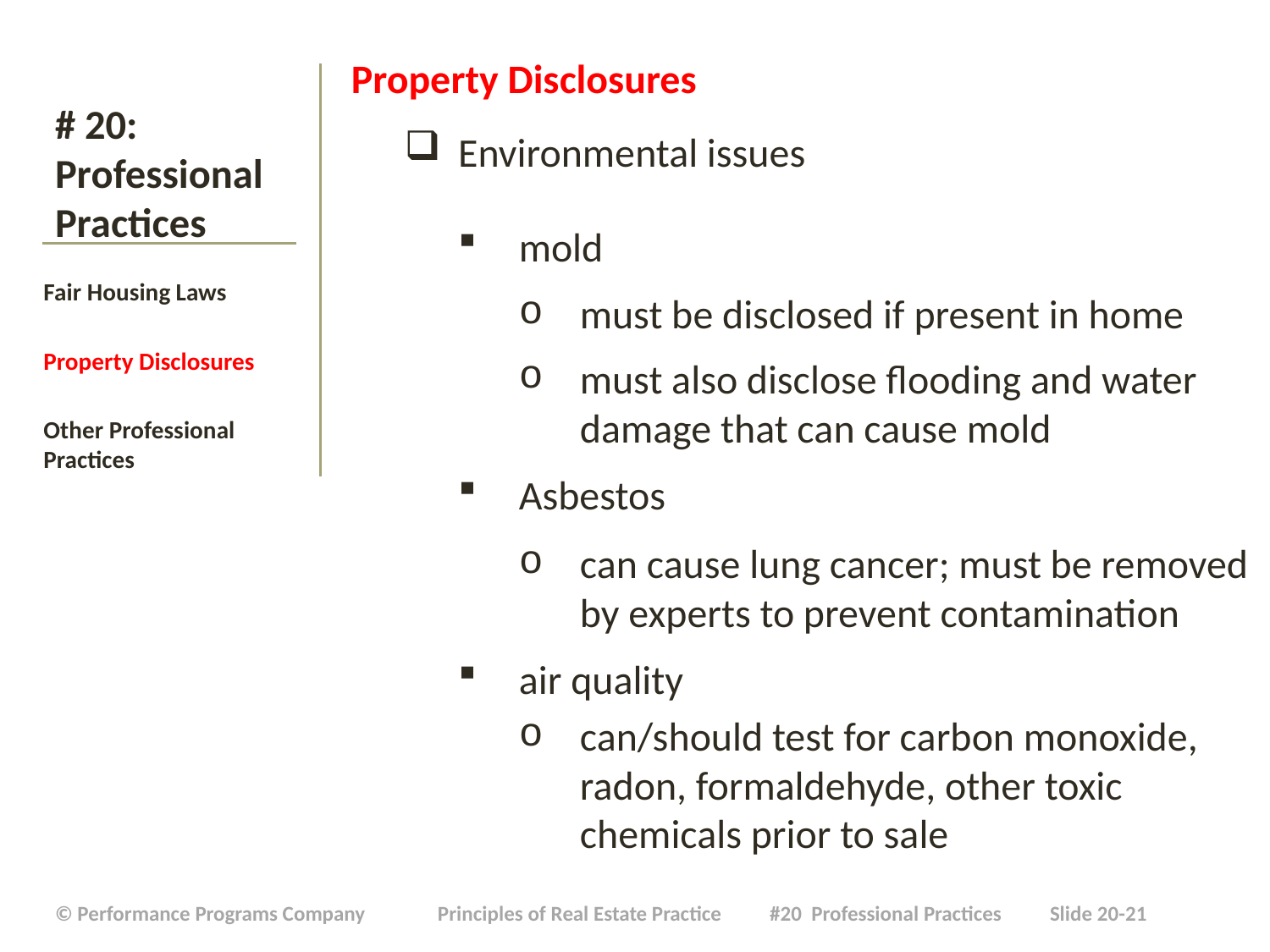

Property Disclosures

  Environmental issues

mold
must be disclosed if present in home
must also disclose flooding and water damage that can cause mold
Asbestos
can cause lung cancer; must be removed by experts to prevent contamination
air quality
can/should test for carbon monoxide, radon, formaldehyde, other toxic chemicals prior to sale
# # 20: Professional Practices

Fair Housing Laws

Property Disclosures

Other Professional Practices

| © Performance Programs Company Principles of Real Estate Practice #20 Professional Practices Slide 20-21 |
| --- |